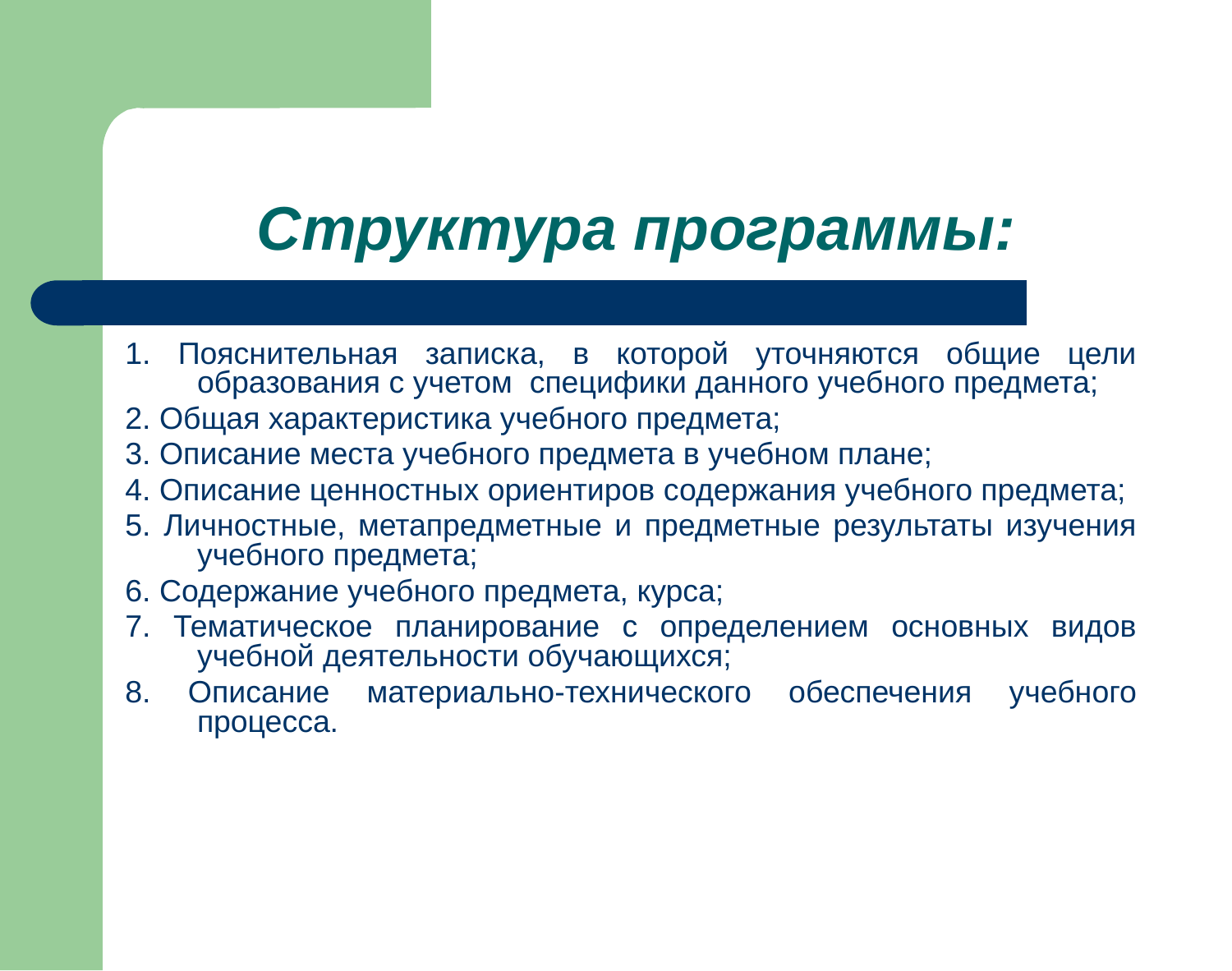

# Структура программы:
1. Пояснительная записка, в которой уточняются общие цели образования с учетом  специфики данного учебного предмета;
2. Общая характеристика учебного предмета;
3. Описание места учебного предмета в учебном плане;
4. Описание ценностных ориентиров содержания учебного предмета;
5. Личностные, метапредметные и предметные результаты изучения учебного предмета;
6. Содержание учебного предмета, курса;
7. Тематическое планирование с определением основных видов учебной деятельности обучающихся;
8. Описание материально-технического обеспечения учебного процесса.